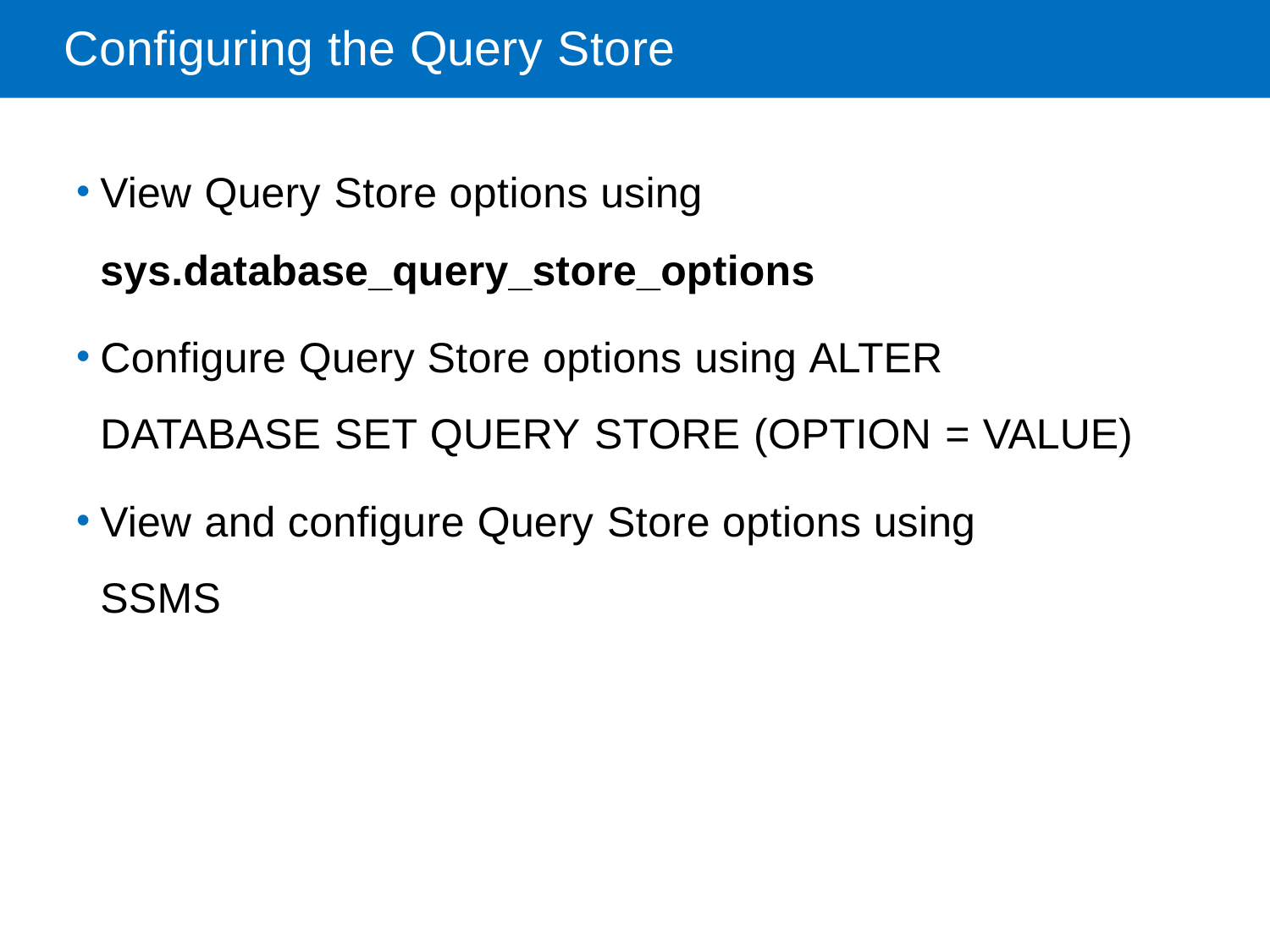

Configuring the Query Store

View Query Store options using
sys.database_query_store_options
Configure Query Store options using ALTER  DATABASE SET QUERY STORE (OPTION = VALUE)
View and configure Query Store options using  SSMS